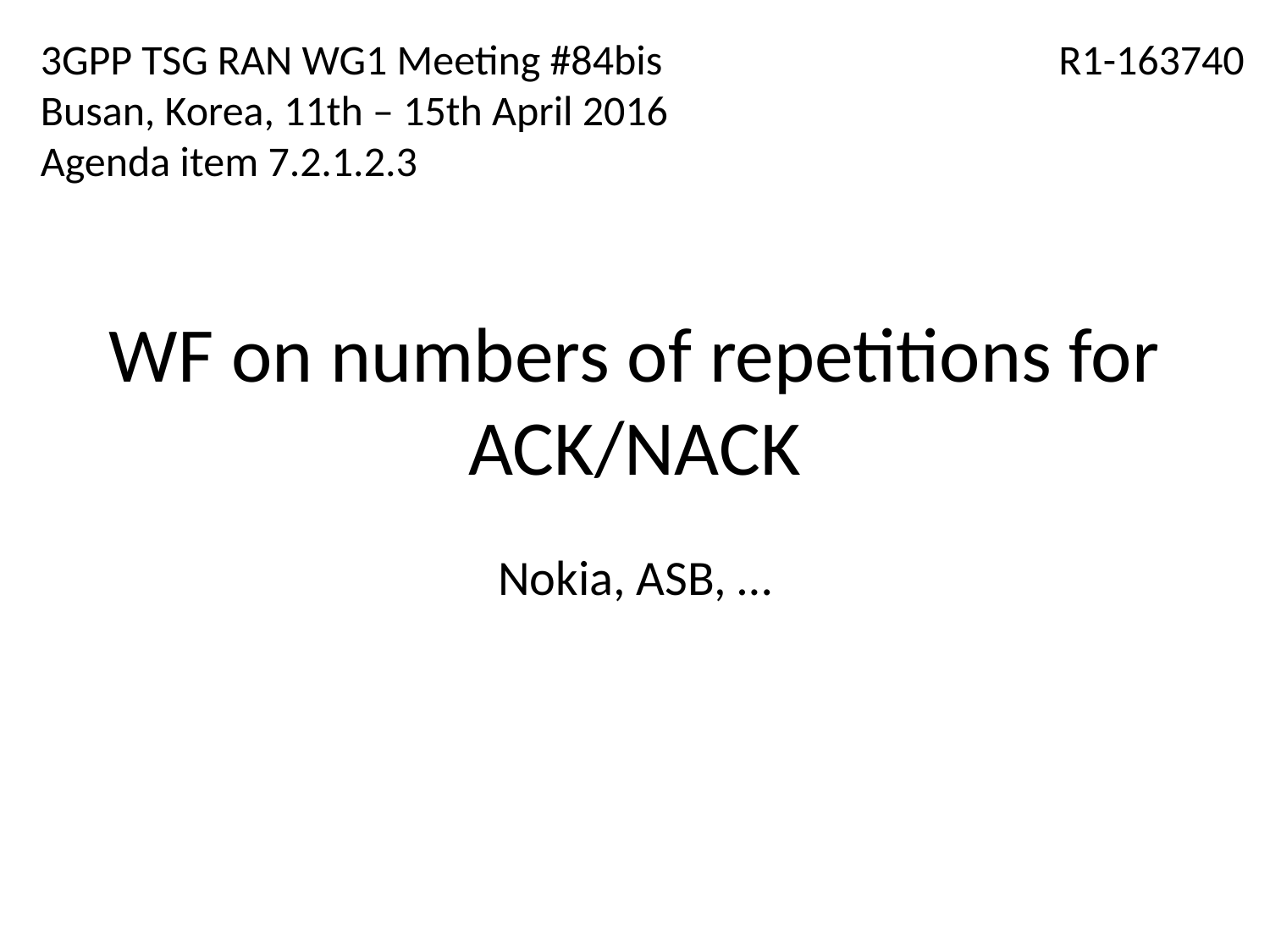

3GPP TSG RAN WG1 Meeting #84bis
Busan, Korea, 11th – 15th April 2016
Agenda item 7.2.1.2.3
R1-163740
# WF on numbers of repetitions for ACK/NACK
Nokia, ASB, …